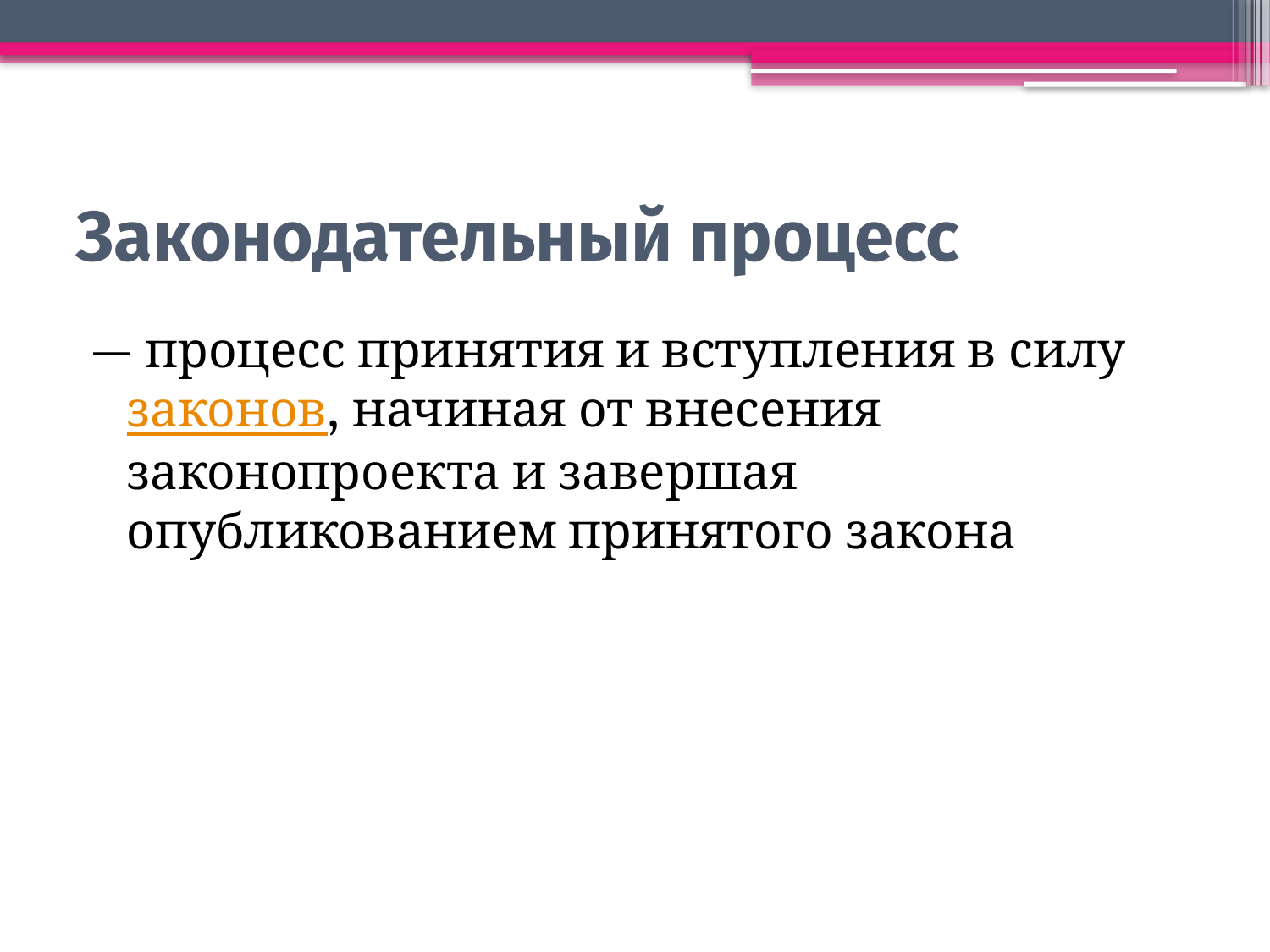

# Законодательный процесс
— процесс принятия и вступления в силу законов, начиная от внесения законопроекта и завершая опубликованием принятого закона